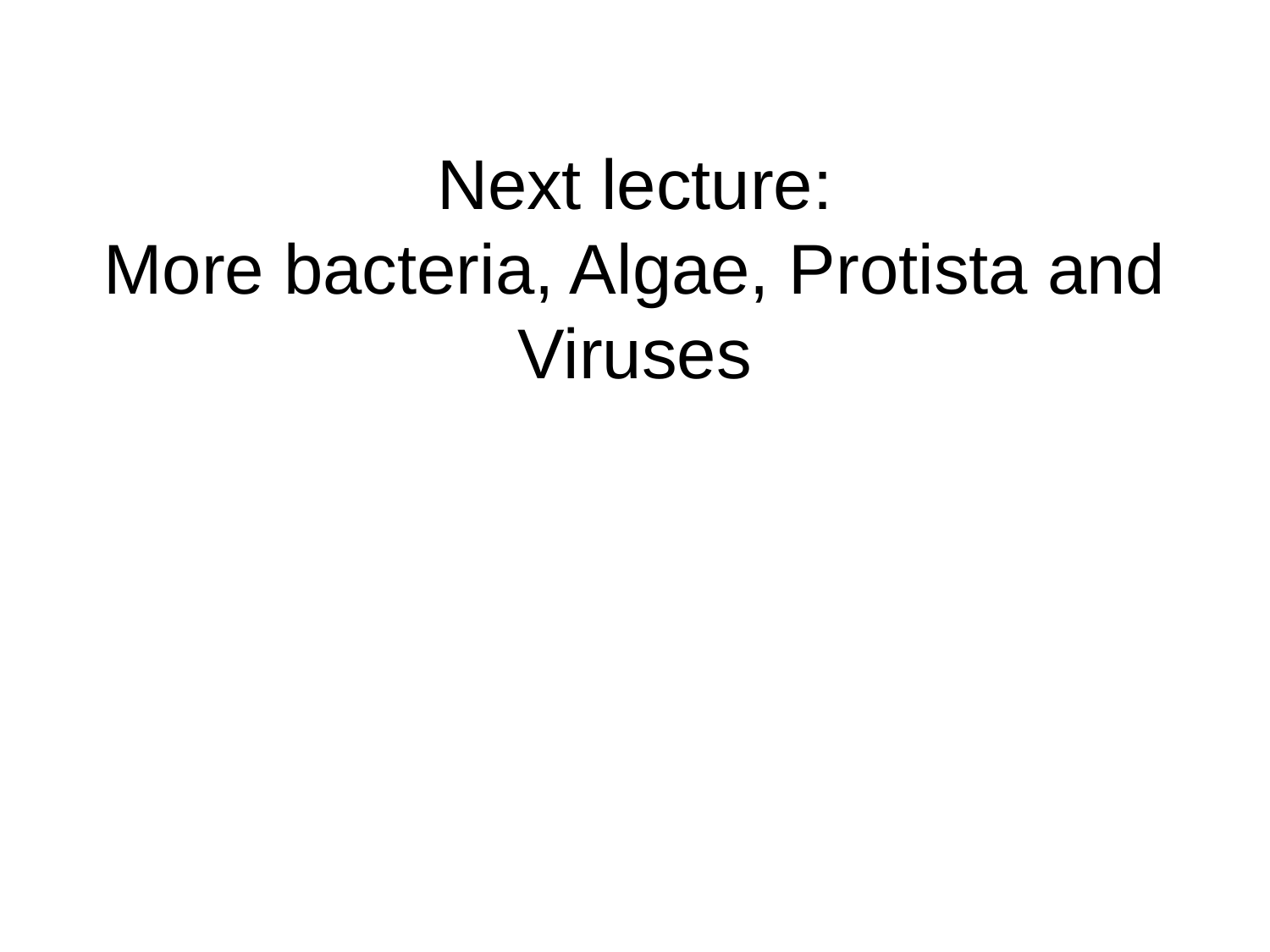

# Next lecture: More bacteria, Algae, Protista and Viruses